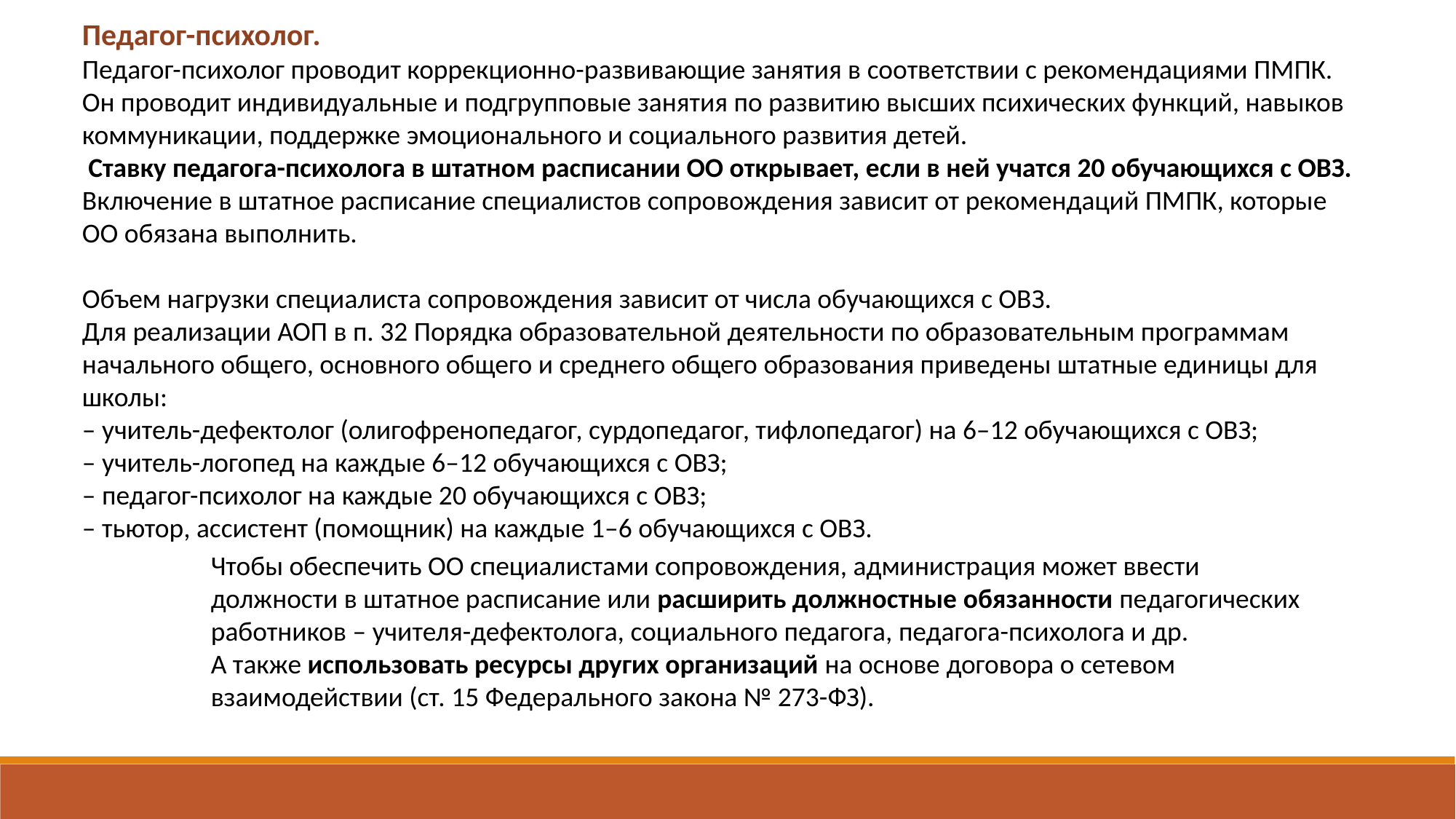

Педагог-психолог.
Педагог-психолог проводит коррекционно-развивающие занятия в соответствии с рекомендациями ПМПК. Он проводит индивидуальные и подгрупповые занятия по развитию высших психических функций, навыков коммуникации, поддержке эмоционального и социального развития детей.
 Ставку педагога-психолога в штатном расписании ОО открывает, если в ней учатся 20 обучающихся с ОВЗ. Включение в штатное расписание специалистов сопровождения зависит от рекомендаций ПМПК, которые ОО обязана выполнить.

Объем нагрузки специалиста сопровождения зависит от числа обучающихся с ОВЗ.
Для реализации АОП в п. 32 Порядка образовательной деятельности по образовательным программам начального общего, основного общего и среднего общего образования приведены штатные единицы для школы:
– учитель-дефектолог (олигофренопедагог, сурдопедагог, тифлопедагог) на 6–12 обучающихся с ОВЗ;
– учитель-логопед на каждые 6–12 обучающихся с ОВЗ;
– педагог-психолог на каждые 20 обучающихся с ОВЗ;
– тьютор, ассистент (помощник) на каждые 1–6 обучающихся с ОВЗ.
Чтобы обеспечить ОО специалистами сопровождения, администрация может ввести должности в штатное расписание или расширить должностные обязанности педагогических работников – учителя-дефектолога, социального педагога, педагога-психолога и др.
А также использовать ресурсы других организаций на основе договора о сетевом взаимодействии (ст. 15 Федерального закона № 273-ФЗ).